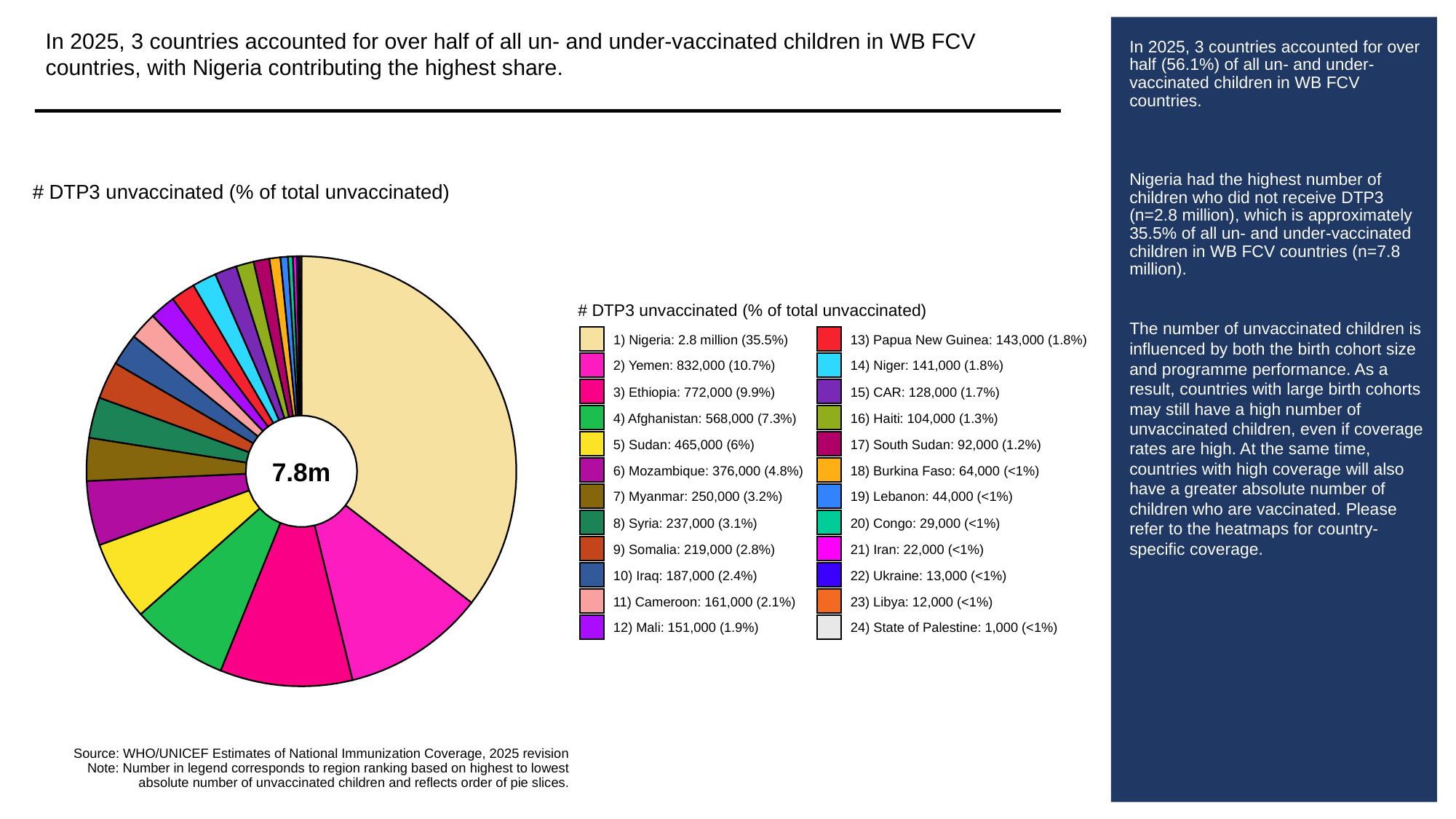

In 2025, 3 countries accounted for over half of all un- and under-vaccinated children in WB FCV countries, with Nigeria contributing the highest share.
# In 2025, 3 countries accounted for over half (56.1%) of all un- and under-vaccinated children in WB FCV countries.

Nigeria had the highest number of children who did not receive DTP3 (n=2.8 million), which is approximately 35.5% of all un- and under-vaccinated children in WB FCV countries (n=7.8 million).

The number of unvaccinated children is influenced by both the birth cohort size and programme performance. As a result, countries with large birth cohorts may still have a high number of unvaccinated children, even if coverage rates are high. At the same time, countries with high coverage will also have a greater absolute number of children who are vaccinated. Please refer to the heatmaps for country-specific coverage.

# DTP3 unvaccinated (% of total unvaccinated)

# DTP3 unvaccinated (% of total unvaccinated)

1) Nigeria: 2.8 million (35.5%)
13) Papua New Guinea: 143,000 (1.8%)

2) Yemen: 832,000 (10.7%)
14) Niger: 141,000 (1.8%)

3) Ethiopia: 772,000 (9.9%)
15) CAR: 128,000 (1.7%)

4) Afghanistan: 568,000 (7.3%)
16) Haiti: 104,000 (1.3%)

5) Sudan: 465,000 (6%)
17) South Sudan: 92,000 (1.2%)

7.8m
6) Mozambique: 376,000 (4.8%)
18) Burkina Faso: 64,000 (<1%)

7) Myanmar: 250,000 (3.2%)
19) Lebanon: 44,000 (<1%)

8) Syria: 237,000 (3.1%)
20) Congo: 29,000 (<1%)

9) Somalia: 219,000 (2.8%)
21) Iran: 22,000 (<1%)

10) Iraq: 187,000 (2.4%)
22) Ukraine: 13,000 (<1%)

11) Cameroon: 161,000 (2.1%)
23) Libya: 12,000 (<1%)

12) Mali: 151,000 (1.9%)
24) State of Palestine: 1,000 (<1%)
Source: WHO/UNICEF Estimates of National Immunization Coverage, 2025 revision
Note: Number in legend corresponds to region ranking based on highest to lowest
absolute number of unvaccinated children and reflects order of pie slices.